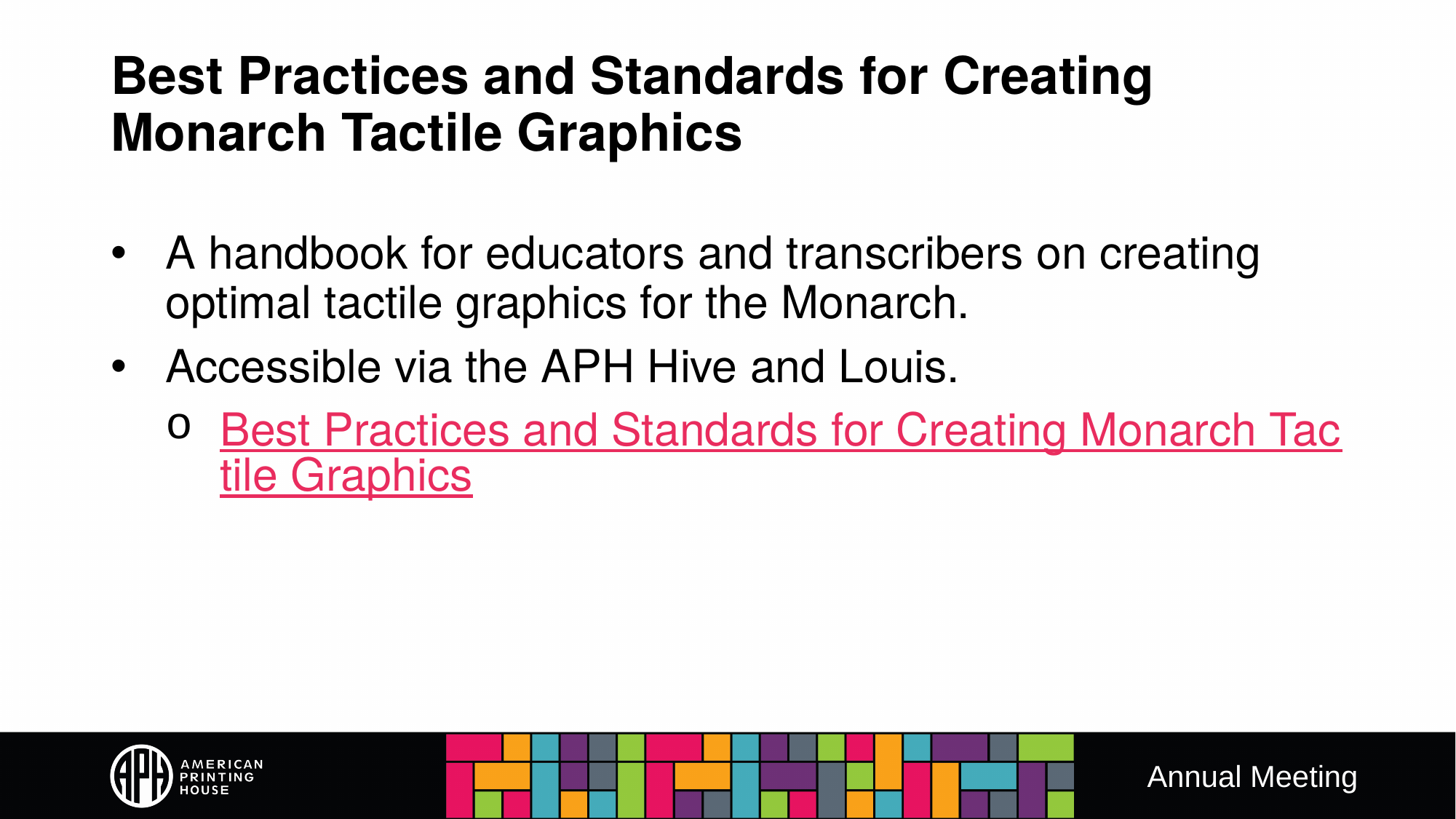

# Best Practices and Standards for Creating Monarch Tactile Graphics
A handbook for educators and transcribers on creating optimal tactile graphics for the Monarch.
Accessible via the APH Hive and Louis.
Best Practices and Standards for Creating Monarch Tactile Graphics